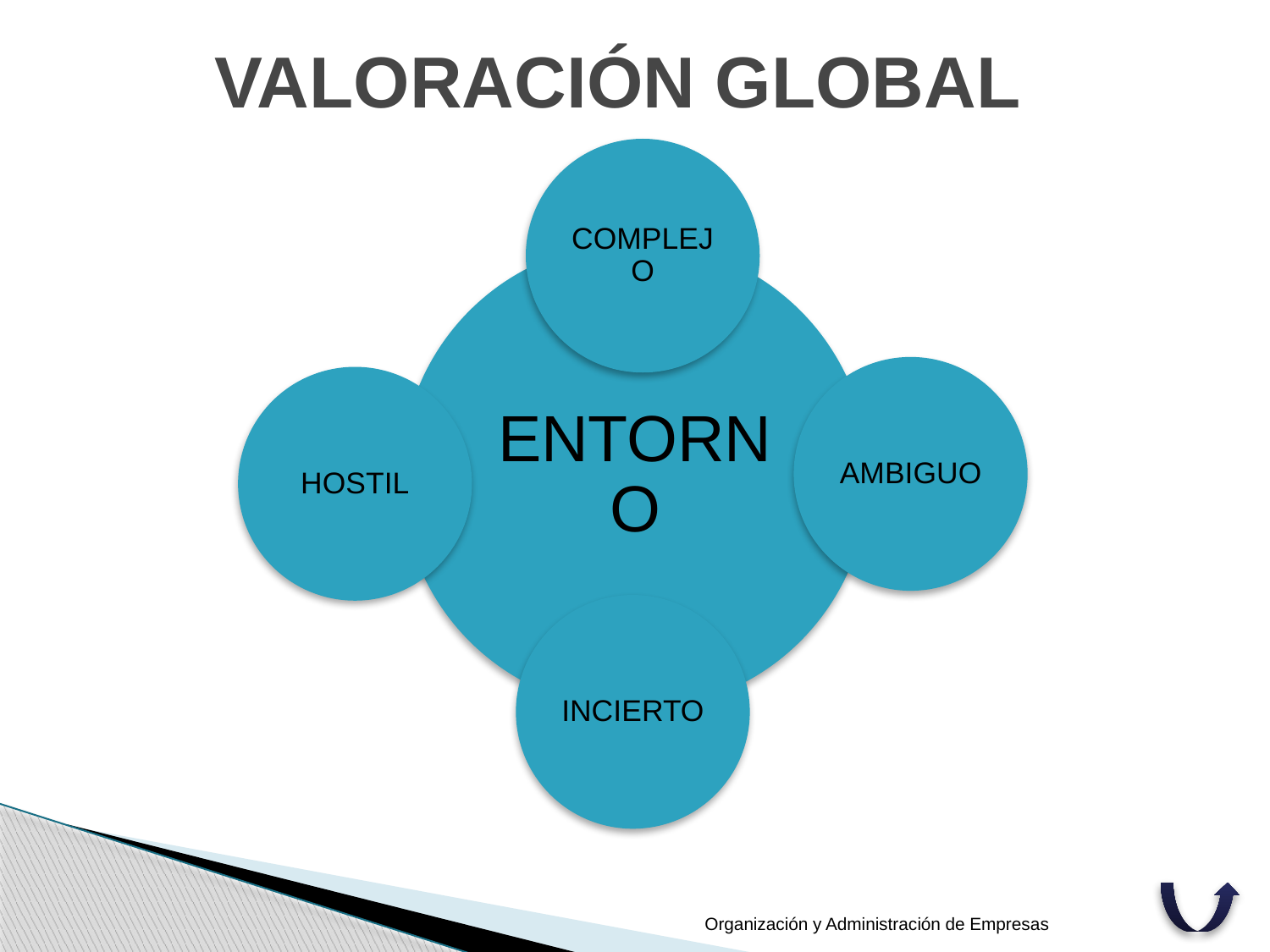

# VALORACIÓN GLOBAL

COMPLEJO

ENTORNO

AMBIGUO

HOSTIL

INCIERTO

Organización y Administración de Empresas